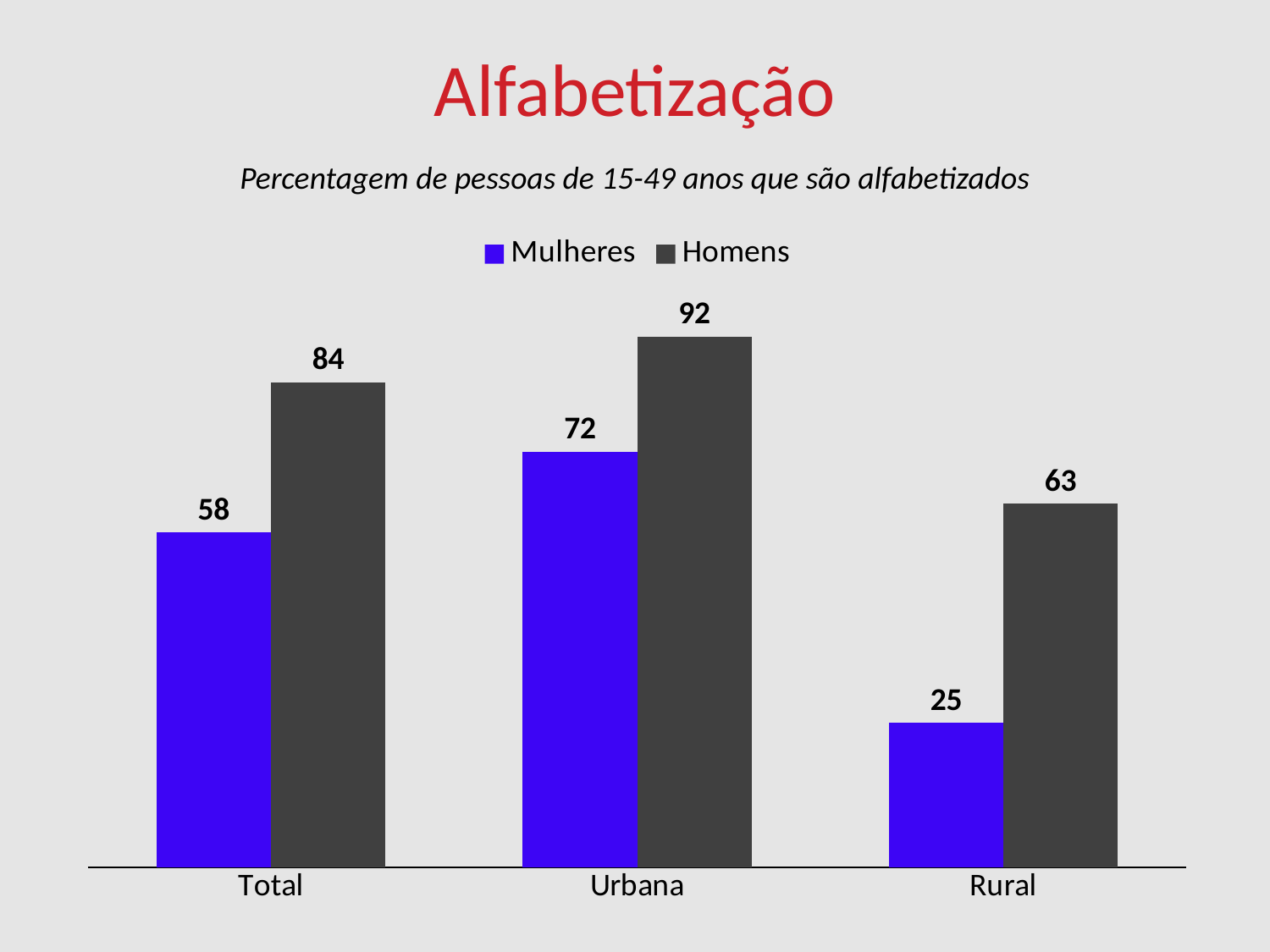

# Alfabetização
Percentagem de pessoas de 15-49 anos que são alfabetizados

### Chart

| Category | Mulheres | Homens |
|---|---|---|
| Total | 58.0 | 84.0 |
| Urbana | 72.0 | 92.0 |
| Rural | 25.0 | 63.0 |